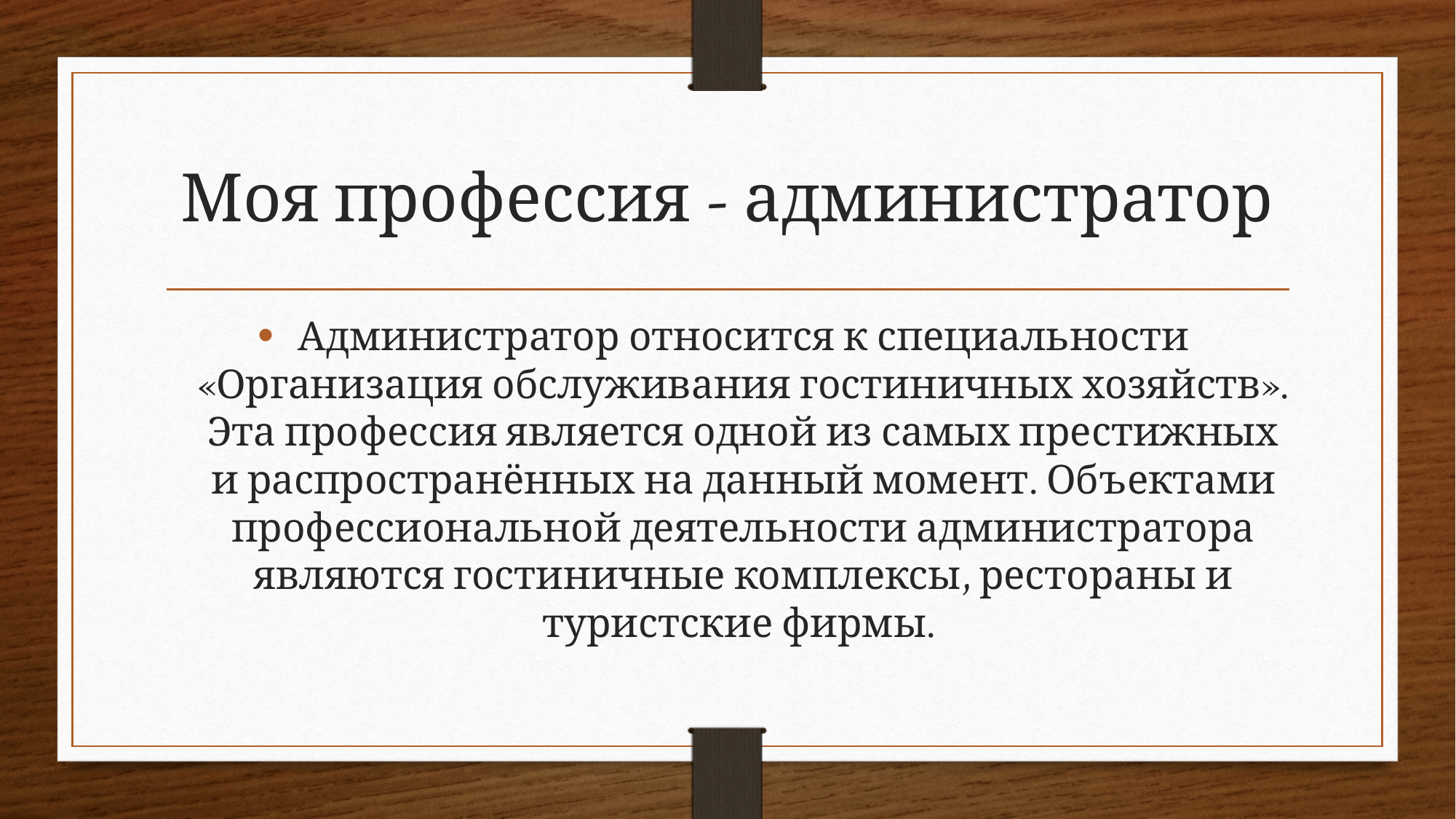

# Моя профессия - администратор
Администратор относится к специальности «Организация обслуживания гостиничных хозяйств». Эта профессия является одной из самых престижных и распространённых на данный момент. Объектами профессиональной деятельности администратора являются гостиничные комплексы, рестораны и туристские фирмы.